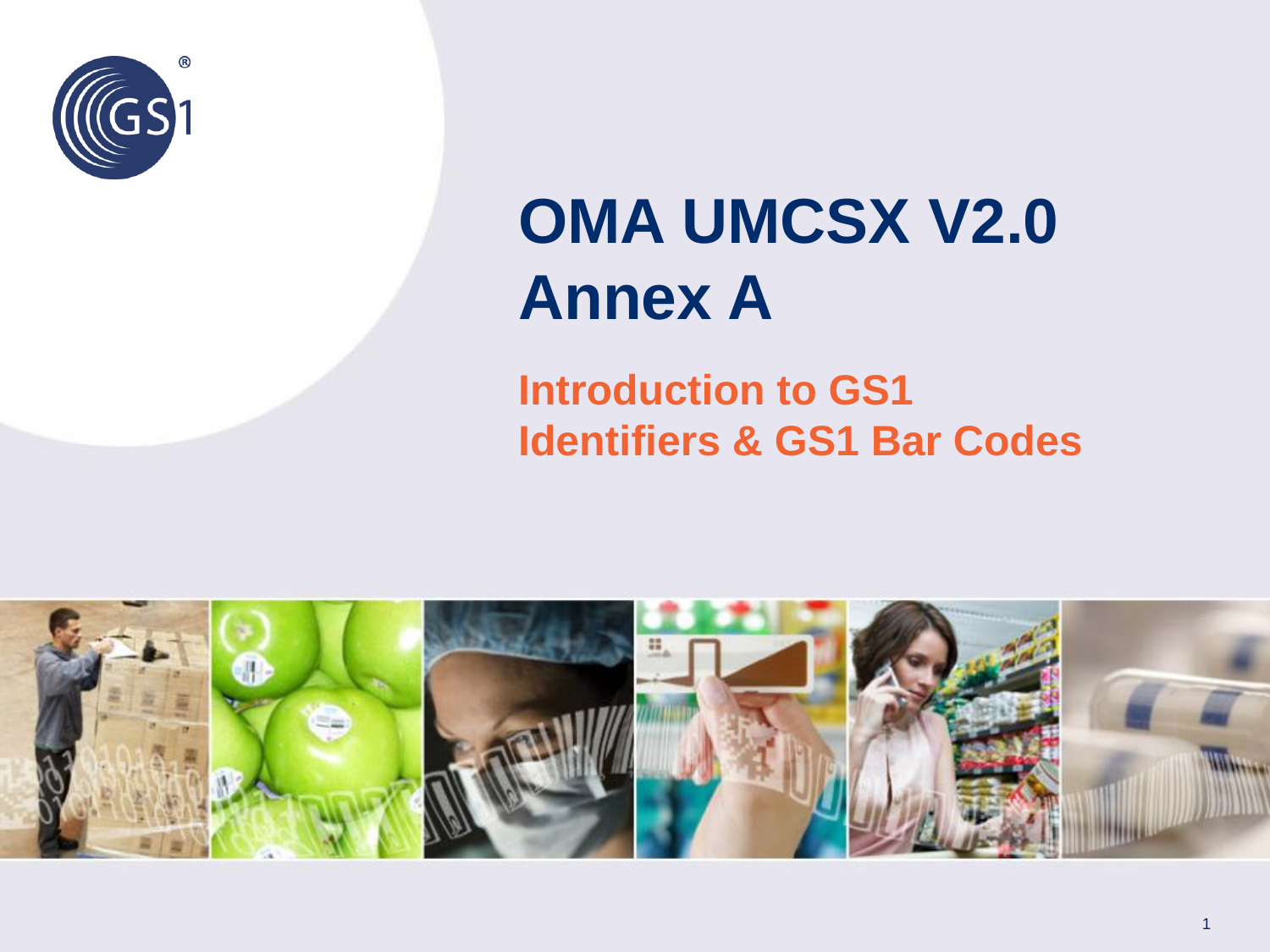

# OMA UMCSX V2.0 Annex A
Introduction to GS1 Identifiers & GS1 Bar Codes
1